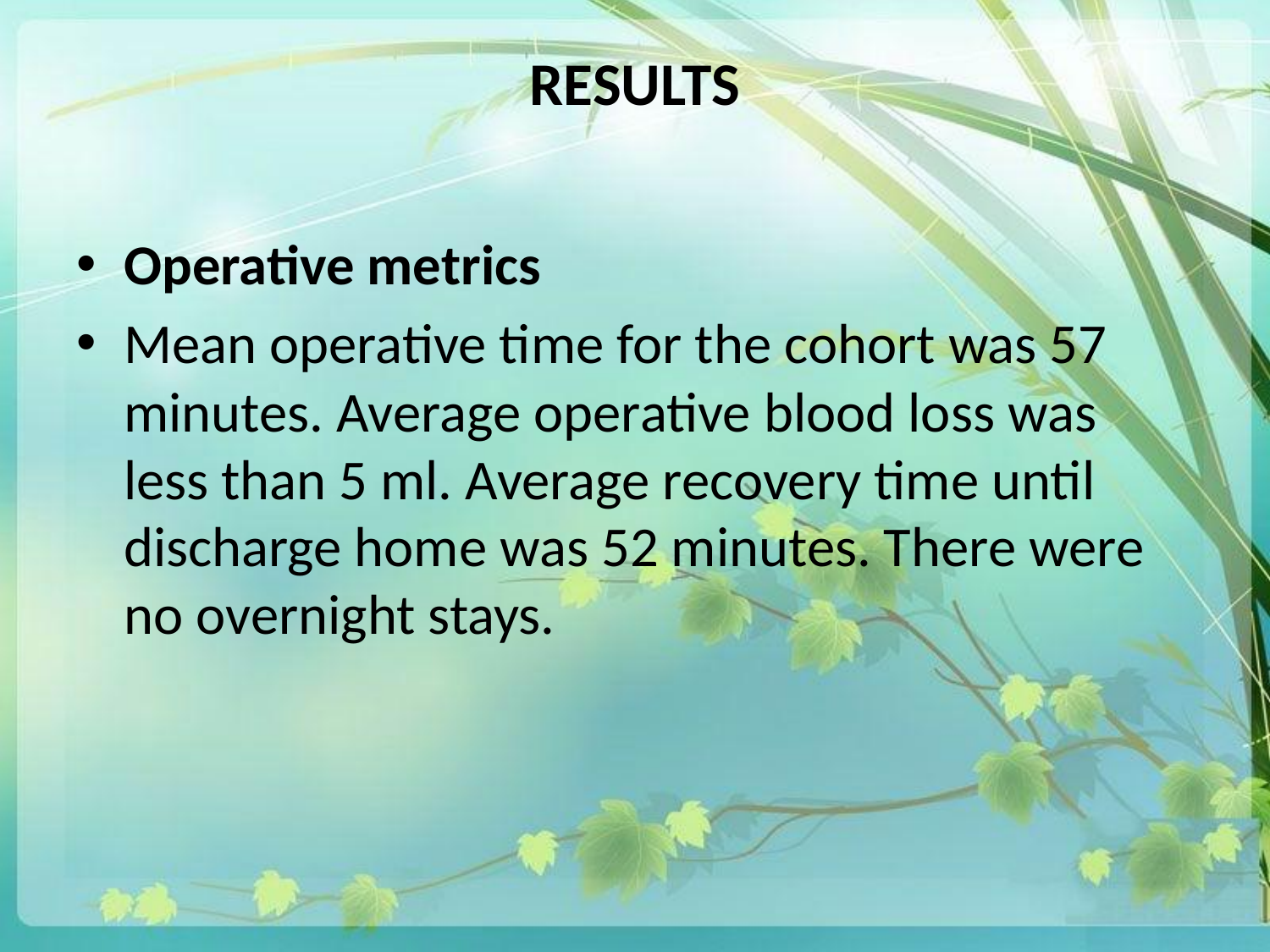

# RESULTS
Operative metrics
Mean operative time for the cohort was 57 minutes. Average operative blood loss was less than 5 ml. Average recovery time until discharge home was 52 minutes. There were no overnight stays.